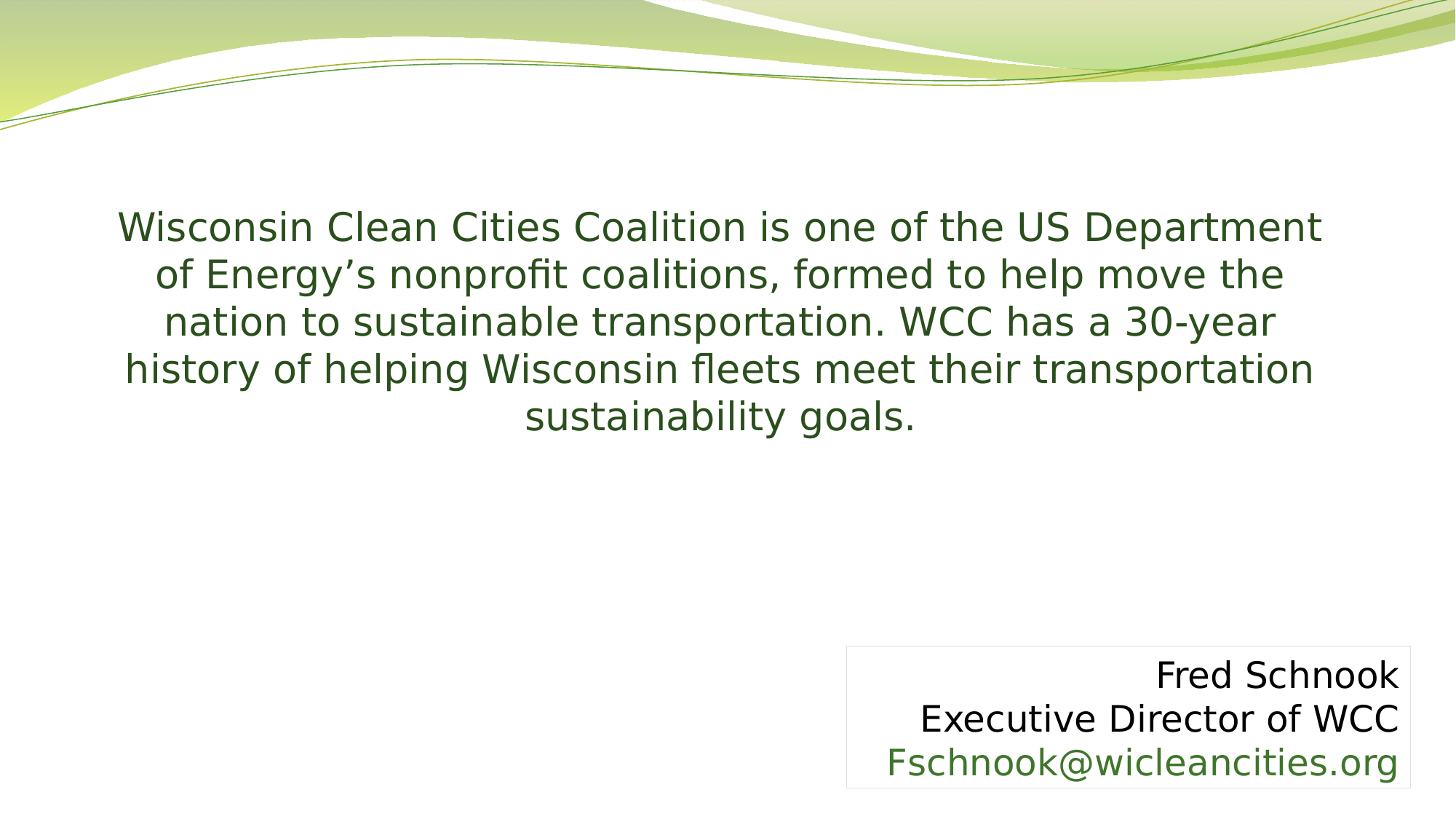

Wisconsin Clean Cities Coalition is one of the US Department of Energy’s nonprofit coalitions, formed to help move the nation to sustainable transportation. WCC has a 30-year history of helping Wisconsin fleets meet their transportation sustainability goals.
Fred Schnook
Executive Director of WCC
Fschnook@wicleancities.org